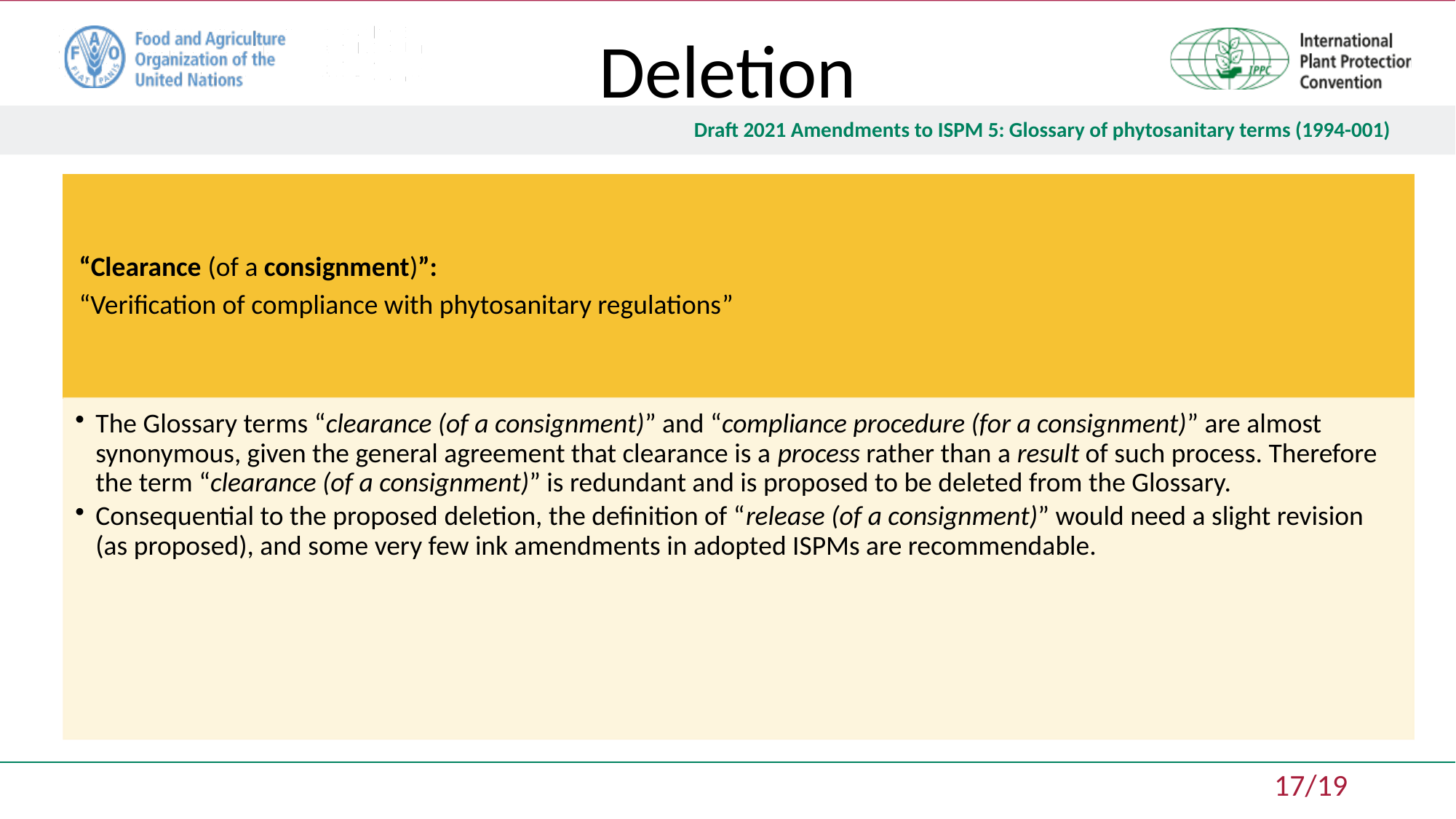

Deletion
“Clearance (of a consignment)”:
“Verification of compliance with phytosanitary regulations”
The Glossary terms “clearance (of a consignment)” and “compliance procedure (for a consignment)” are almost synonymous, given the general agreement that clearance is a process rather than a result of such process. Therefore the term “clearance (of a consignment)” is redundant and is proposed to be deleted from the Glossary.
Consequential to the proposed deletion, the definition of “release (of a consignment)” would need a slight revision (as proposed), and some very few ink amendments in adopted ISPMs are recommendable.